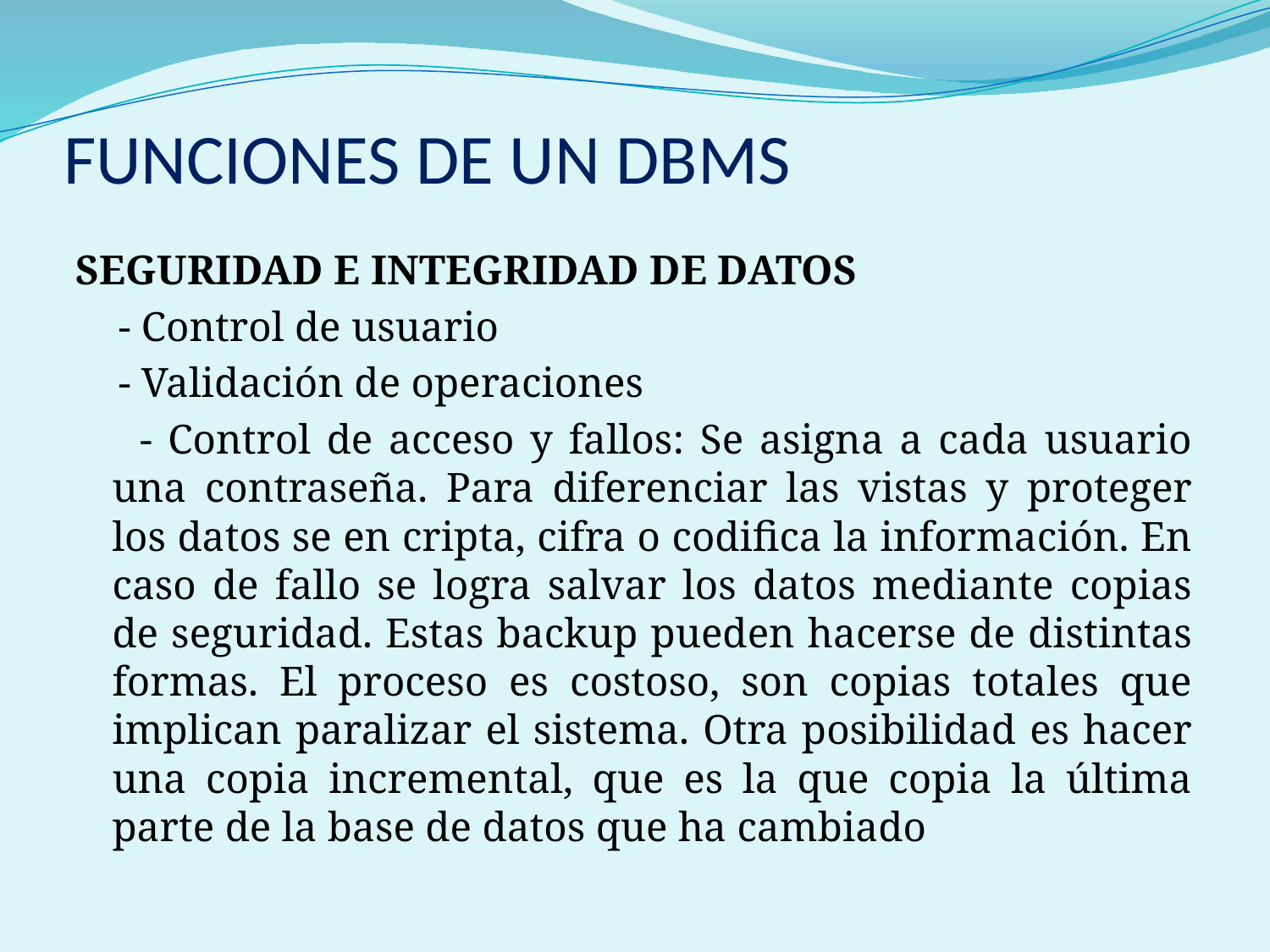

# FUNCIONES DE UN DBMS
SEGURIDAD E INTEGRIDAD DE DATOS
    - Control de usuario
    - Validación de operaciones
    - Control de acceso y fallos: Se asigna a cada usuario una contraseña. Para diferenciar las vistas y proteger los datos se en cripta, cifra o codifica la información. En caso de fallo se logra salvar los datos mediante copias de seguridad. Estas backup pueden hacerse de distintas formas. El proceso es costoso, son copias totales que implican paralizar el sistema. Otra posibilidad es hacer una copia incremental, que es la que copia la última parte de la base de datos que ha cambiado